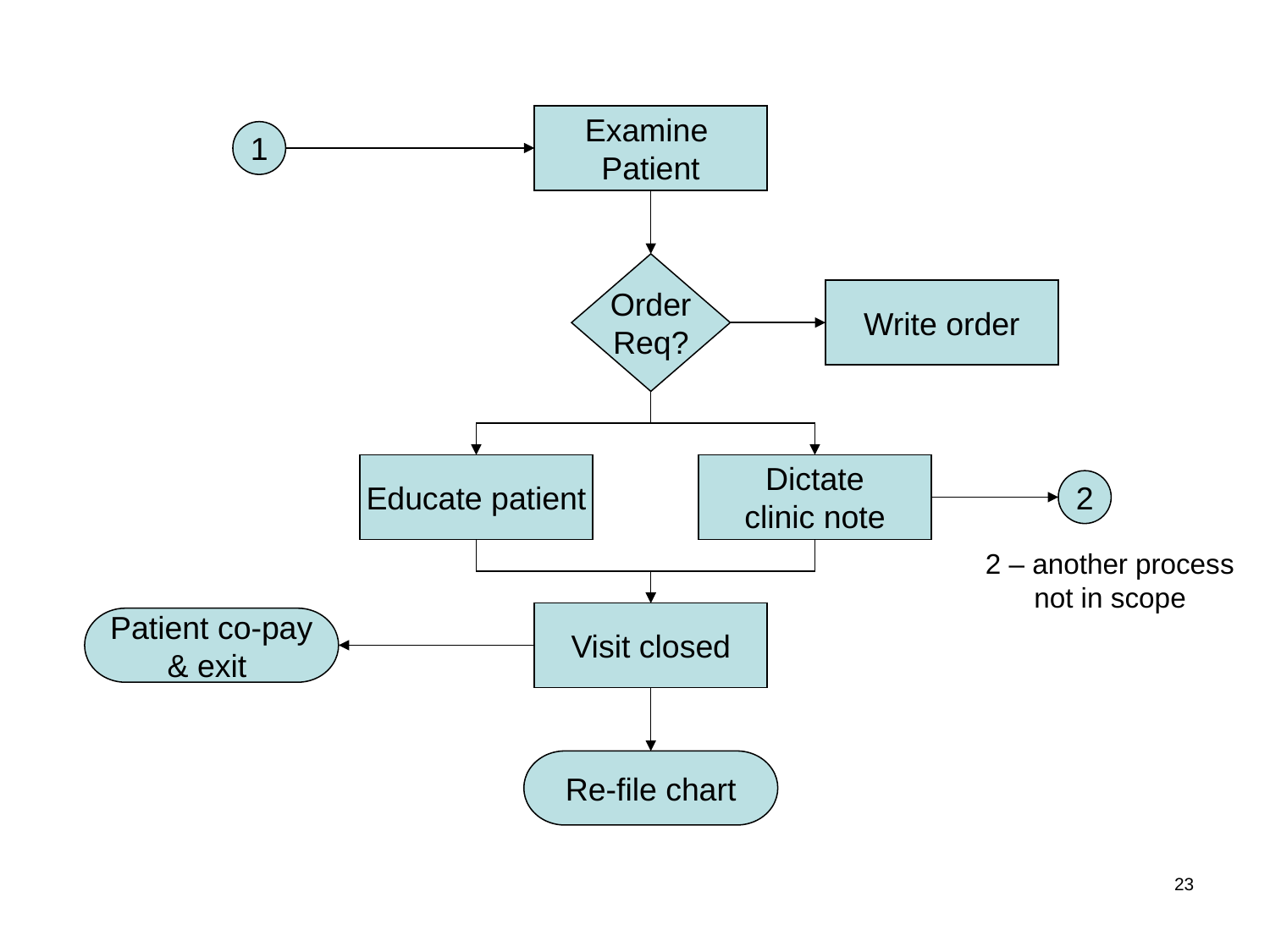

Examine
Patient
1
Order
Req?
Write order
Educate patient
Dictate
clinic note
2
2 – another process not in scope
Visit closed
Patient co-pay
& exit
Re-file chart
23